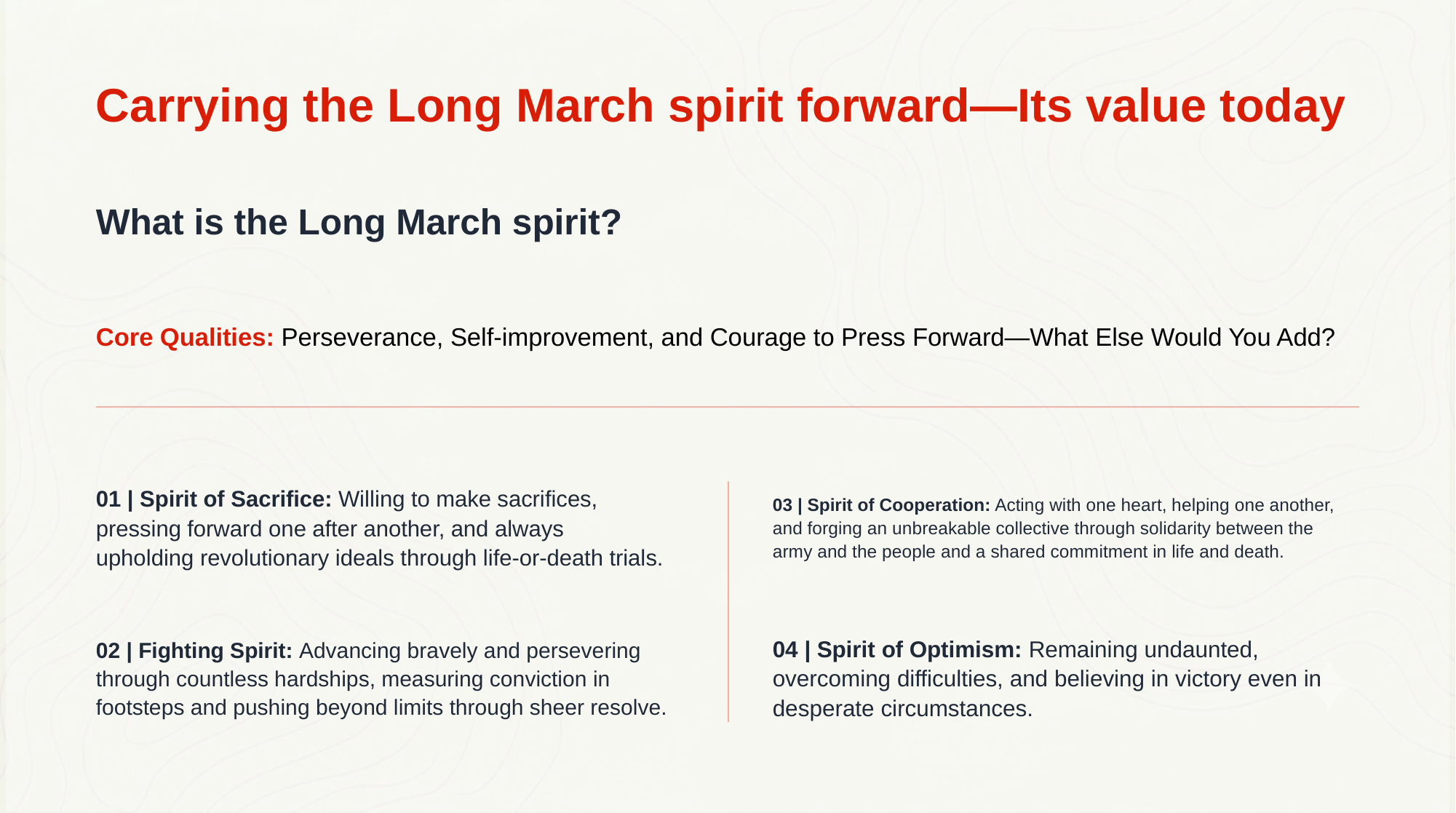

Carrying the Long March spirit forward—Its value today
What is the Long March spirit?
Core Qualities: Perseverance, Self-improvement, and Courage to Press Forward—What Else Would You Add?

01 | Spirit of Sacrifice: Willing to make sacrifices, pressing forward one after another, and always upholding revolutionary ideals through life-or-death trials.
03 | Spirit of Cooperation: Acting with one heart, helping one another, and forging an unbreakable collective through solidarity between the army and the people and a shared commitment in life and death.

02 | Fighting Spirit: Advancing bravely and persevering through countless hardships, measuring conviction in footsteps and pushing beyond limits through sheer resolve.
04 | Spirit of Optimism: Remaining undaunted, overcoming difficulties, and believing in victory even in desperate circumstances.